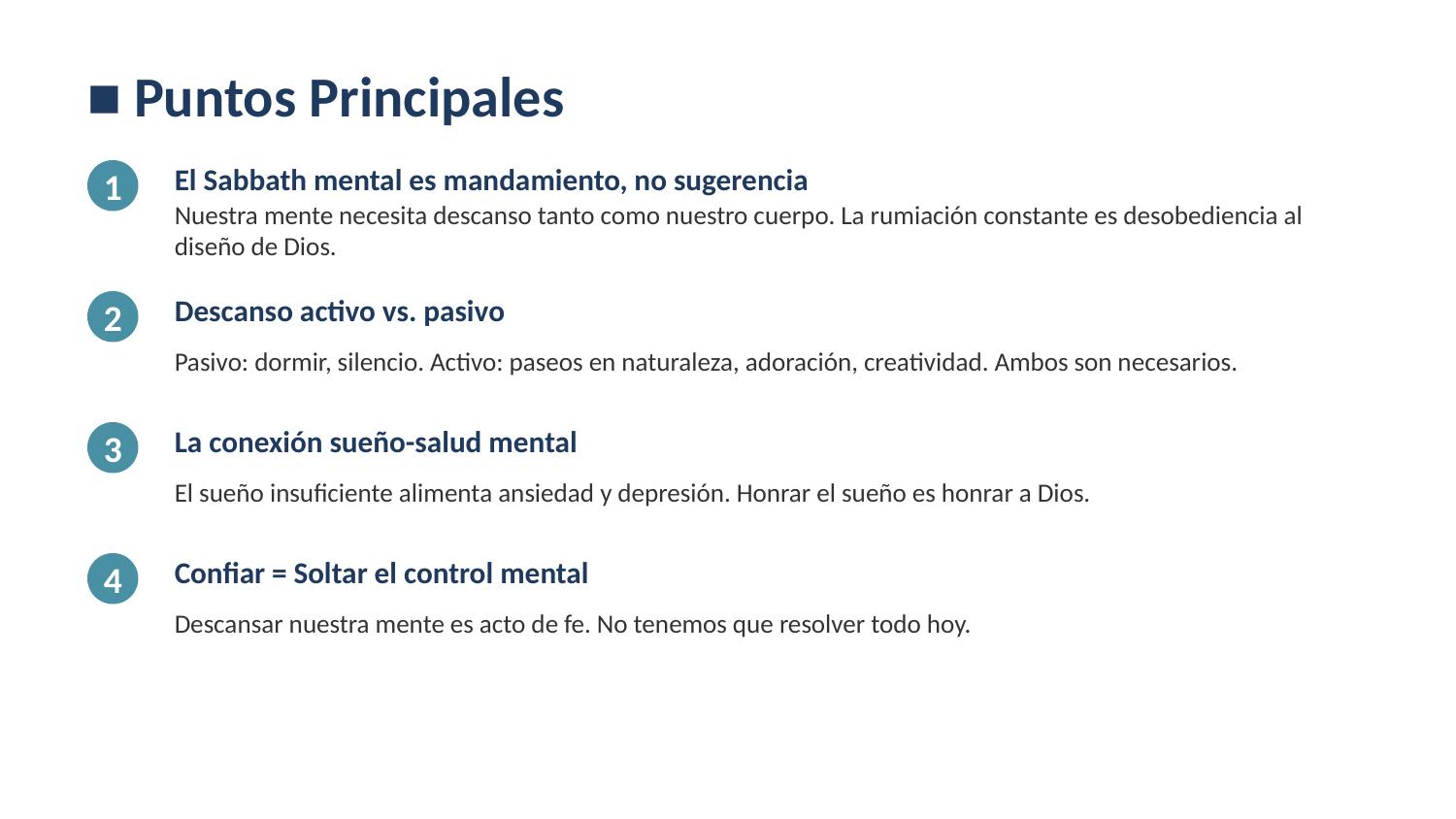

■ Puntos Principales

1
El Sabbath mental es mandamiento, no sugerencia
Nuestra mente necesita descanso tanto como nuestro cuerpo. La rumiación constante es desobediencia al diseño de Dios.

2
Descanso activo vs. pasivo
Pasivo: dormir, silencio. Activo: paseos en naturaleza, adoración, creatividad. Ambos son necesarios.

3
La conexión sueño-salud mental
El sueño insuficiente alimenta ansiedad y depresión. Honrar el sueño es honrar a Dios.

4
Confiar = Soltar el control mental
Descansar nuestra mente es acto de fe. No tenemos que resolver todo hoy.